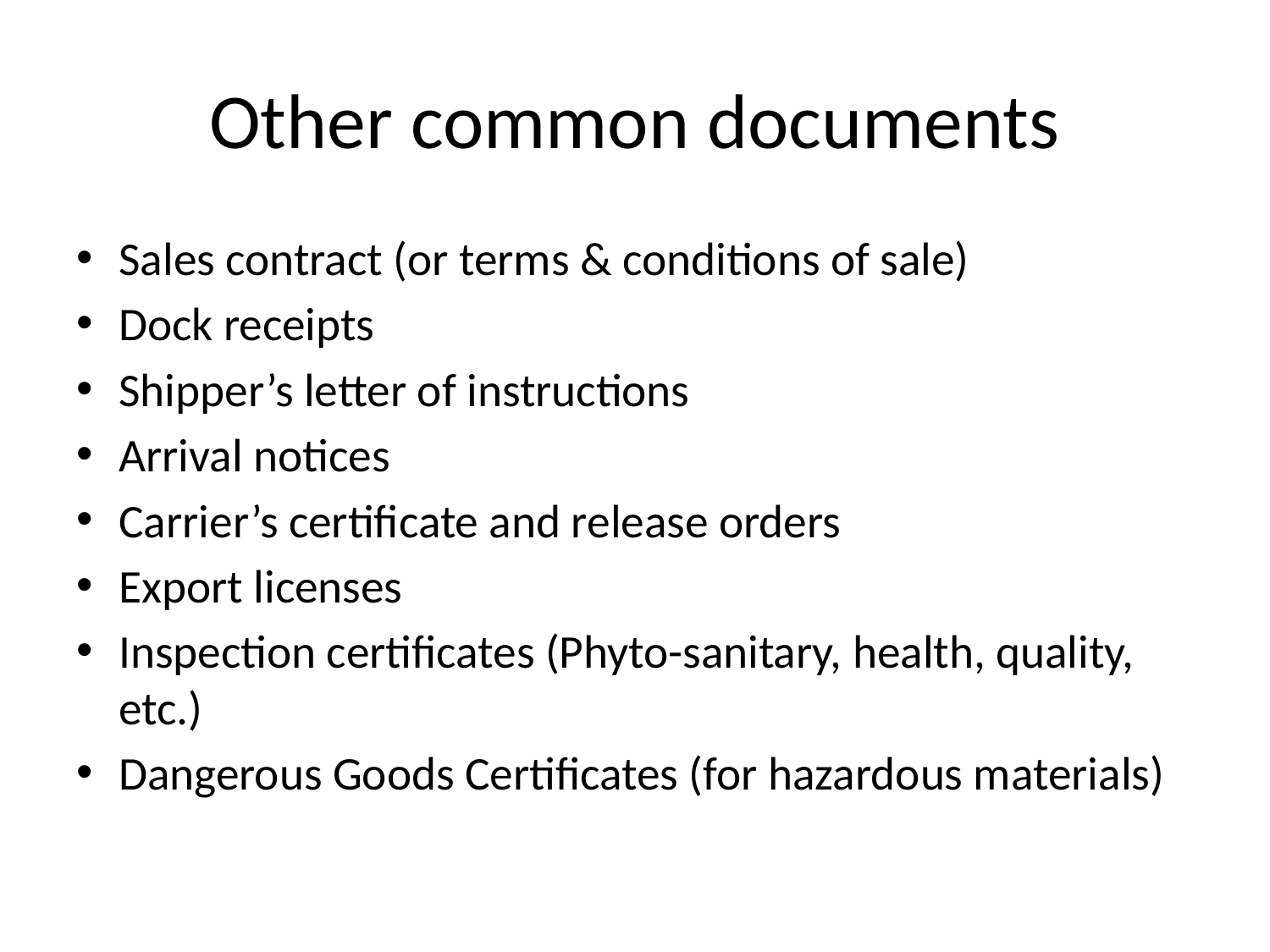

# Other common documents
Sales contract (or terms & conditions of sale)
Dock receipts
Shipper’s letter of instructions
Arrival notices
Carrier’s certificate and release orders
Export licenses
Inspection certificates (Phyto-sanitary, health, quality, etc.)
Dangerous Goods Certificates (for hazardous materials)